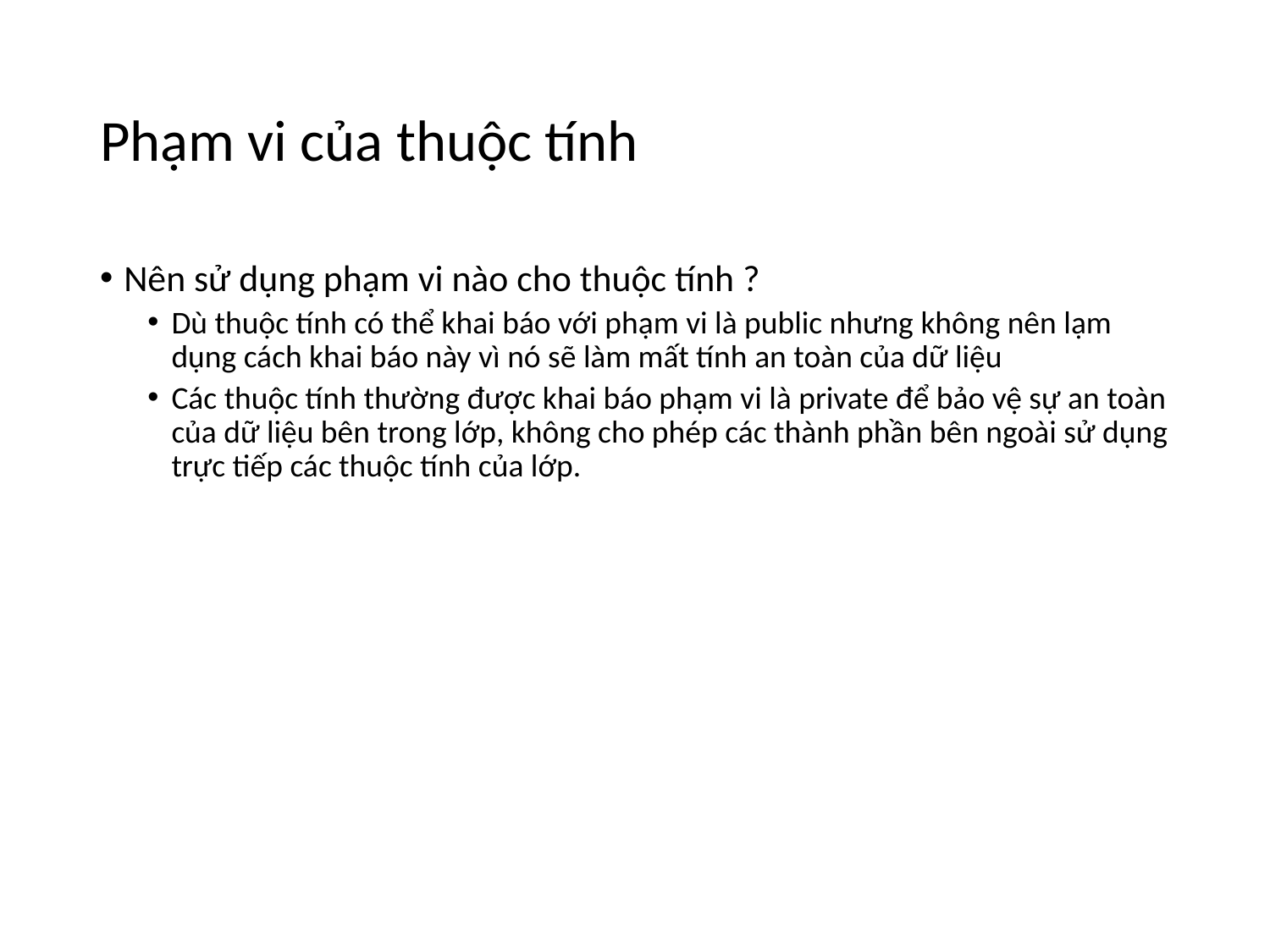

# Phạm vi của thuộc tính
Nên sử dụng phạm vi nào cho thuộc tính ?
Dù thuộc tính có thể khai báo với phạm vi là public nhưng không nên lạm dụng cách khai báo này vì nó sẽ làm mất tính an toàn của dữ liệu
Các thuộc tính thường được khai báo phạm vi là private để bảo vệ sự an toàn của dữ liệu bên trong lớp, không cho phép các thành phần bên ngoài sử dụng trực tiếp các thuộc tính của lớp.